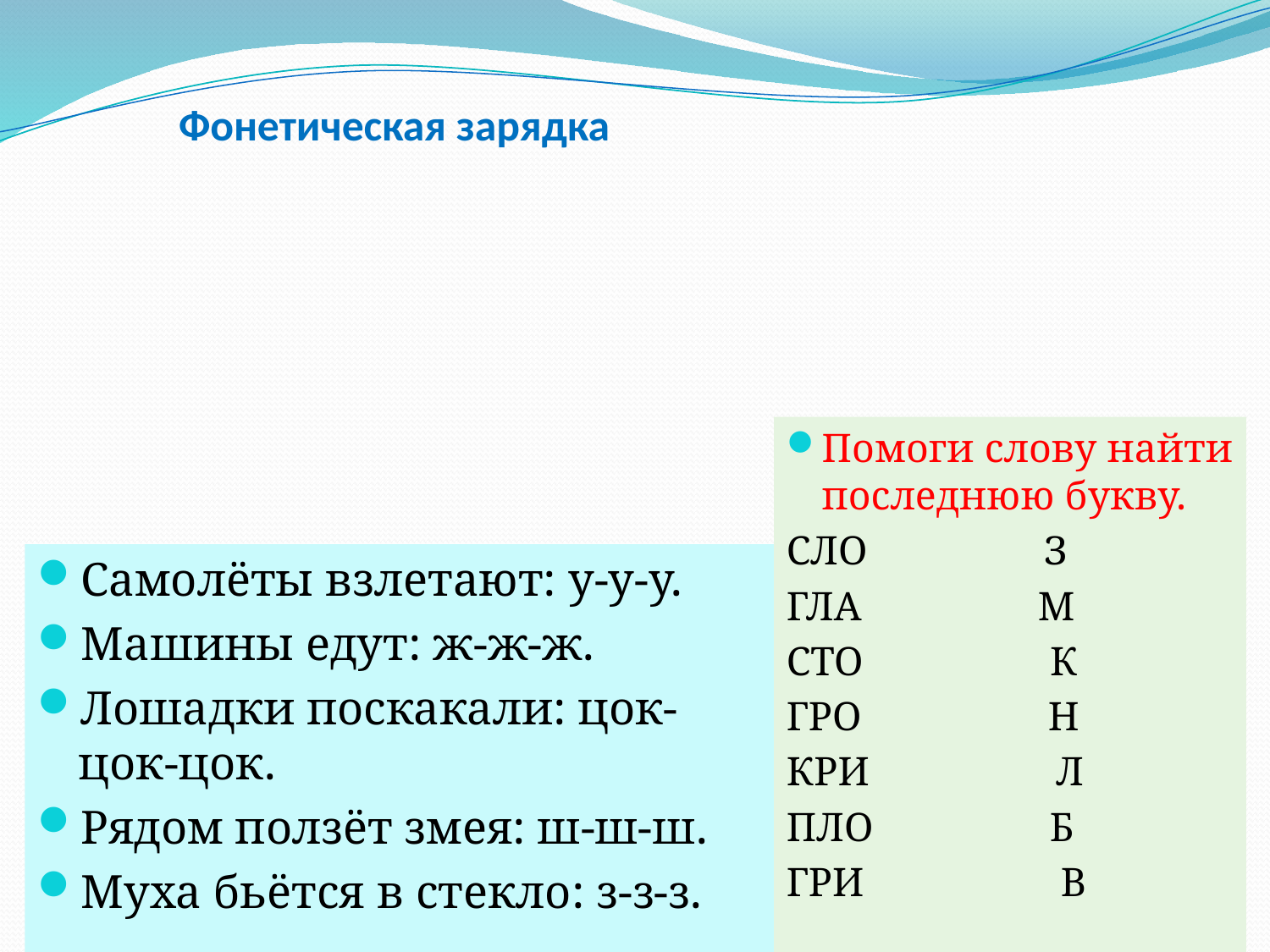

# Фонетическая зарядка
Помоги слову найти последнюю букву.
СЛО                 З
ГЛА                 М
СТО                  К
ГРО                  Н
КРИ                  Л
ПЛО                 Б
ГРИ                   В

Самолёты взлетают: у-у-у.
Машины едут: ж-ж-ж.
Лошадки поскакали: цок-цок-цок.
Рядом ползёт змея: ш-ш-ш.
Муха бьётся в стекло: з-з-з.